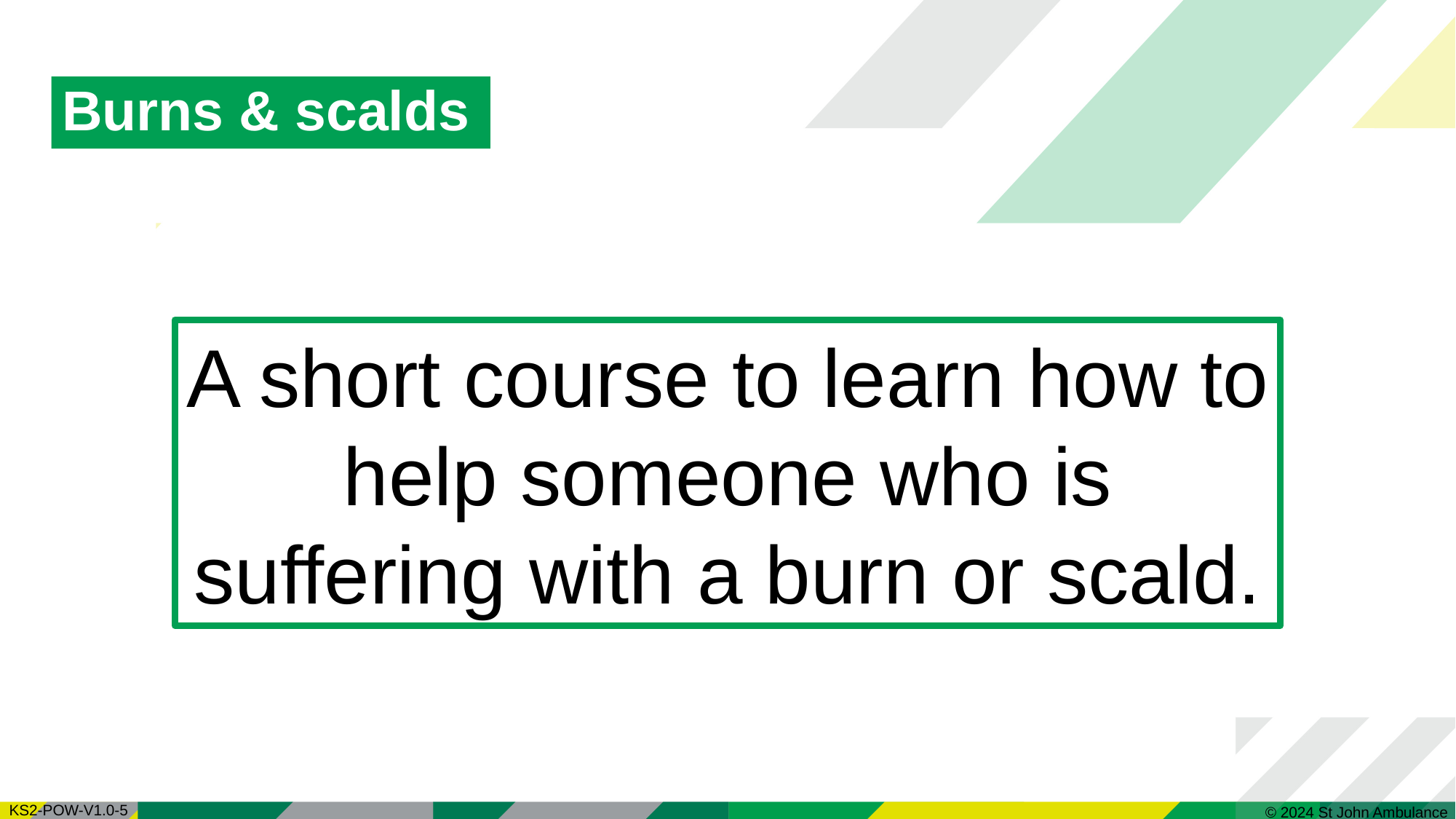

# Burns & scalds

A short course to learn how to help someone who is suffering with a burn or scald.
© 2024 St John Ambulance
| KS2-POW-V1.0-5 |
| --- |